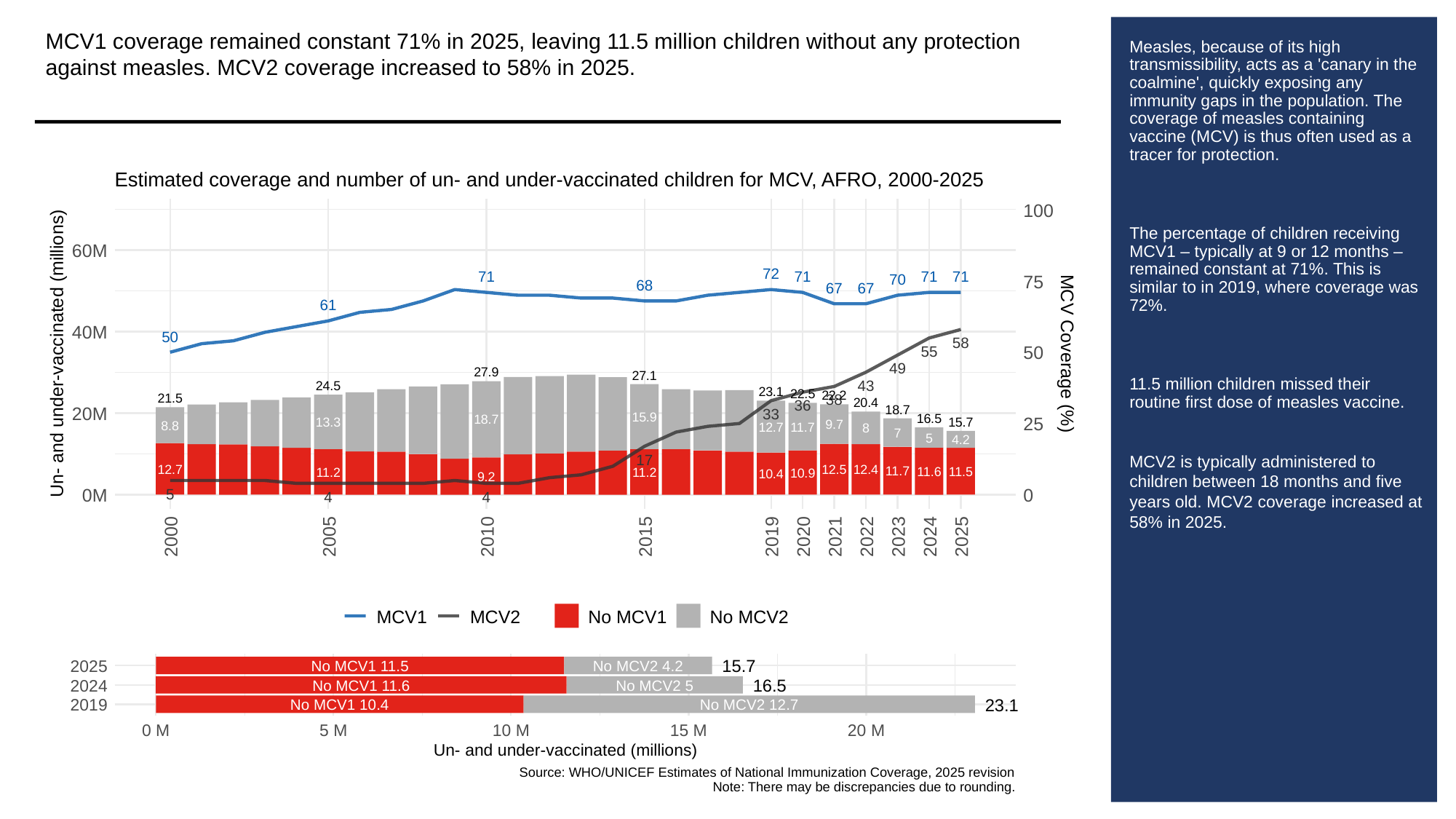

MCV1 coverage remained constant 71% in 2025, leaving 11.5 million children without any protection against measles. MCV2 coverage increased to 58% in 2025.
# Measles, because of its high transmissibility, acts as a 'canary in the coalmine', quickly exposing any immunity gaps in the population. The coverage of measles containing vaccine (MCV) is thus often used as a tracer for protection.

The percentage of children receiving MCV1 – typically at 9 or 12 months – remained constant at 71%. This is similar to in 2019, where coverage was 72%.

11.5 million children missed their routine first dose of measles vaccine.

MCV2 is typically administered to children between 18 months and five years old. MCV2 coverage increased at 58% in 2025.

Estimated coverage and number of un- and under-vaccinated children for MCV, AFRO, 2000-2025

100

60M

72
71
71
71
71
70
75
68
67
67

61
40M

50

58
55
50
Un- and under-vaccinated (millions)
MCV Coverage (%)
49
27.9
27.1

43
24.5

23.1
22.5

22.2

21.5
38

20.4
36

18.7

20M

33

15.9

16.5
18.7
15.7
25
13.3

9.7
8.8
12.7
11.7
8

7

5
4.2

17

12.7
12.5
12.4
11.7
11.6
11.5
11.2
11.2
10.9
10.4
9.2
5
0M
0
4
4

2000
2005
2010
2015
2019
2020
2021
2022
2023
2024
2025

MCV1
MCV2
No MCV1
No MCV2

15.7
2025
No MCV1 11.5
No MCV2 4.2

16.5
2024
No MCV1 11.6
No MCV2 5

23.1
2019
No MCV1 10.4
No MCV2 12.7

0 M
5 M
10 M
15 M
20 M
Un- and under-vaccinated (millions)
Source: WHO/UNICEF Estimates of National Immunization Coverage, 2025 revision
Note: There may be discrepancies due to rounding.